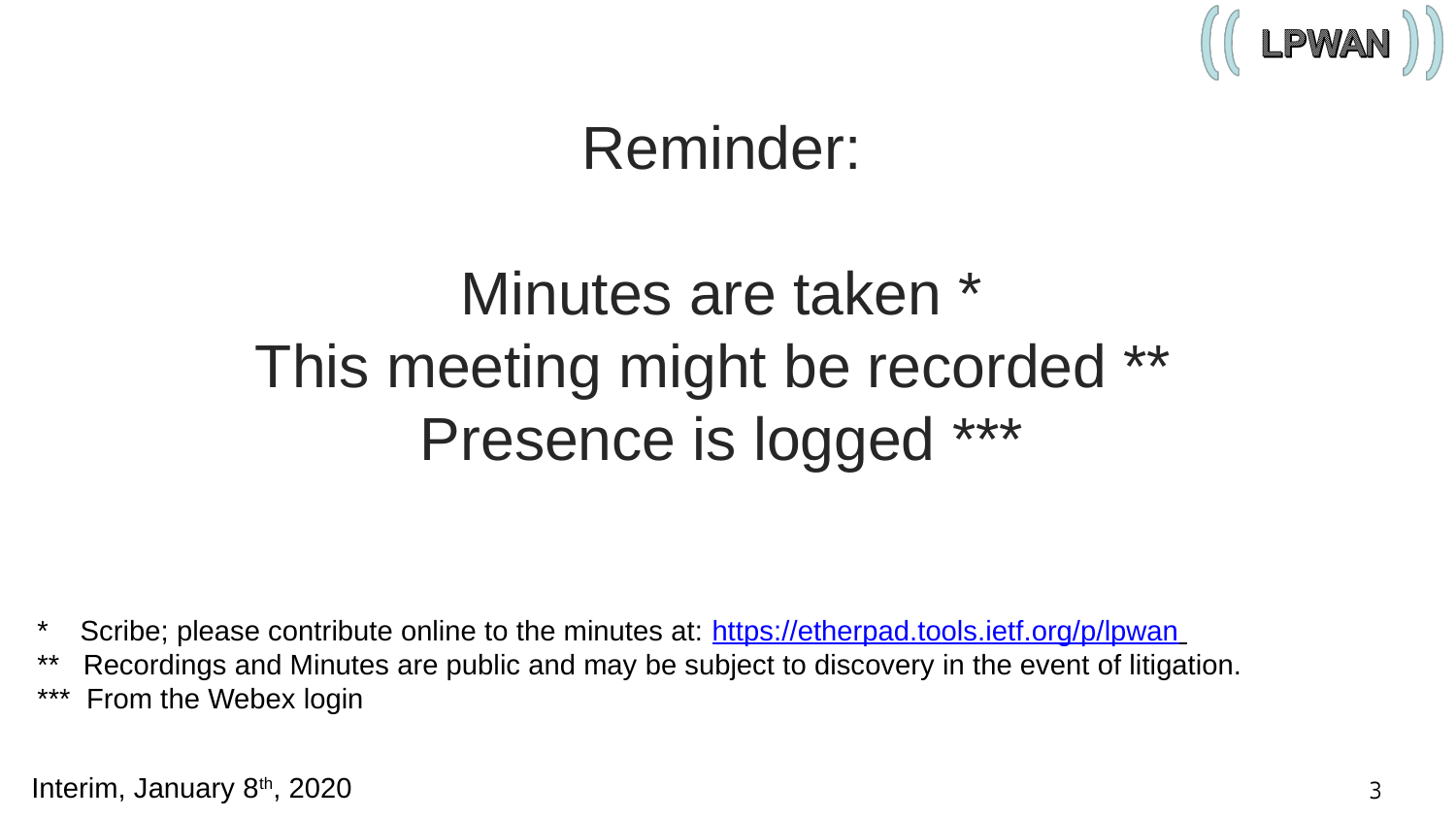

Reminder:
Minutes are taken *
This meeting might be recorded **
Presence is logged ***
*    Scribe; please contribute online to the minutes at: https://etherpad.tools.ietf.org/p/lpwan
**   Recordings and Minutes are public and may be subject to discovery in the event of litigation.
***  From the Webex login
3